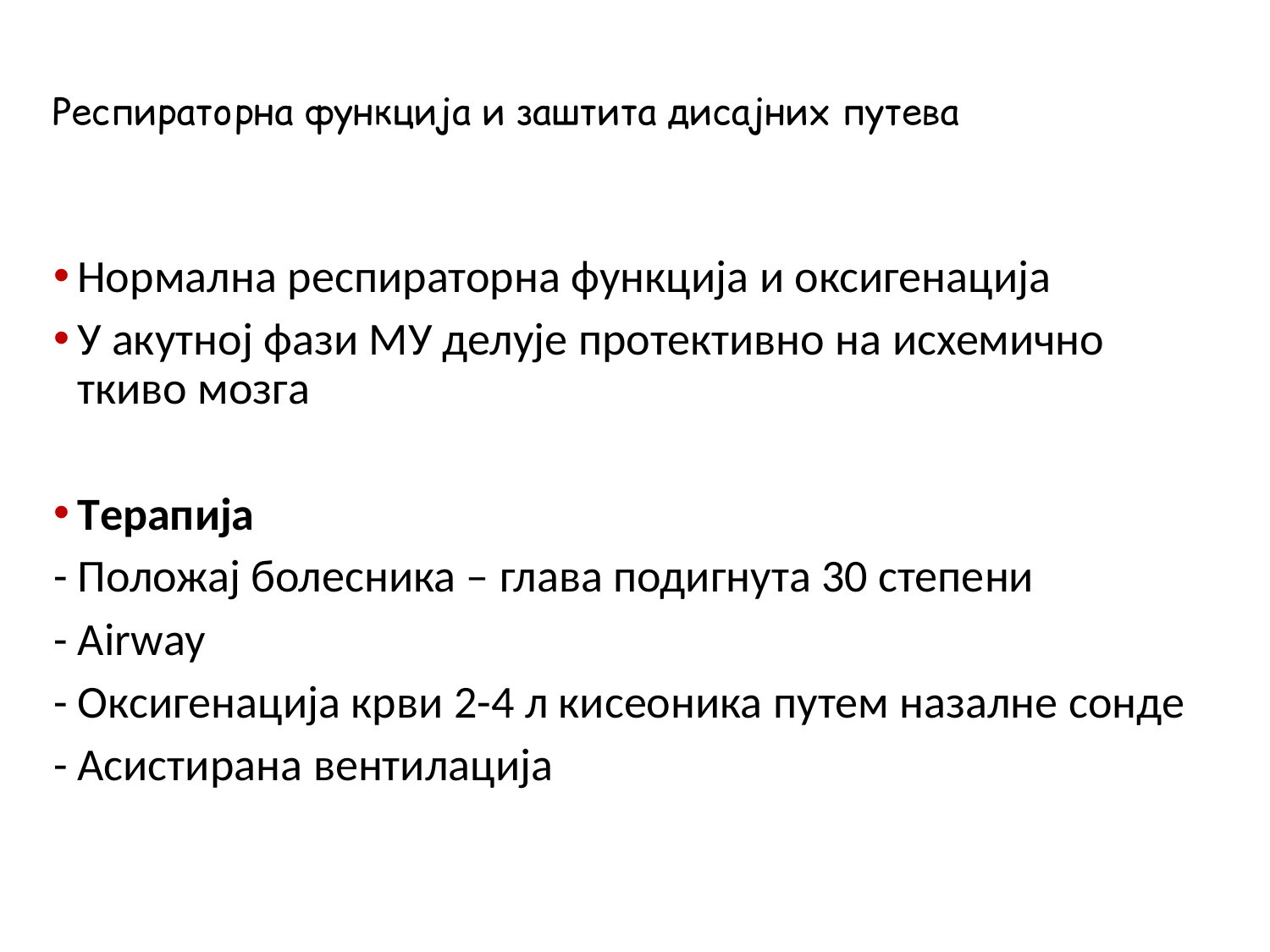

# Респираторна функција и заштита дисајних путева
Нормална респираторна функција и оксигенација
У акутној фази МУ делује протективно на исхемично ткиво мозга

Терапија
- Положај болесника – глава подигнута 30 степени
- Аirway
- Оксигенација крви 2-4 л кисеоника путем назалне сонде
- Асистирана вентилација